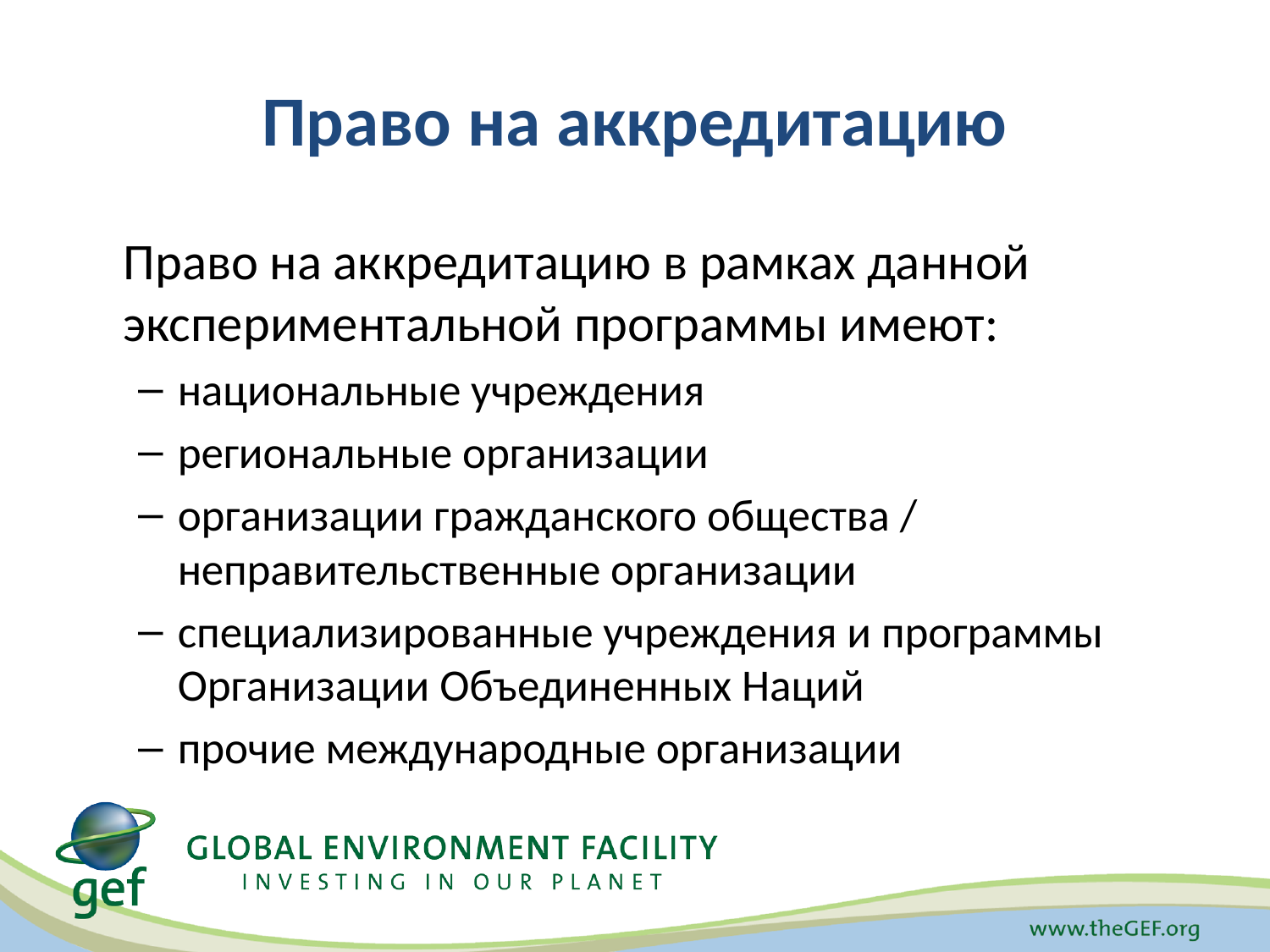

# Право на аккредитацию
	Право на аккредитацию в рамках данной экспериментальной программы имеют:
национальные учреждения
региональные организации
организации гражданского общества / неправительственные организации
специализированные учреждения и программы Организации Объединенных Наций
прочие международные организации